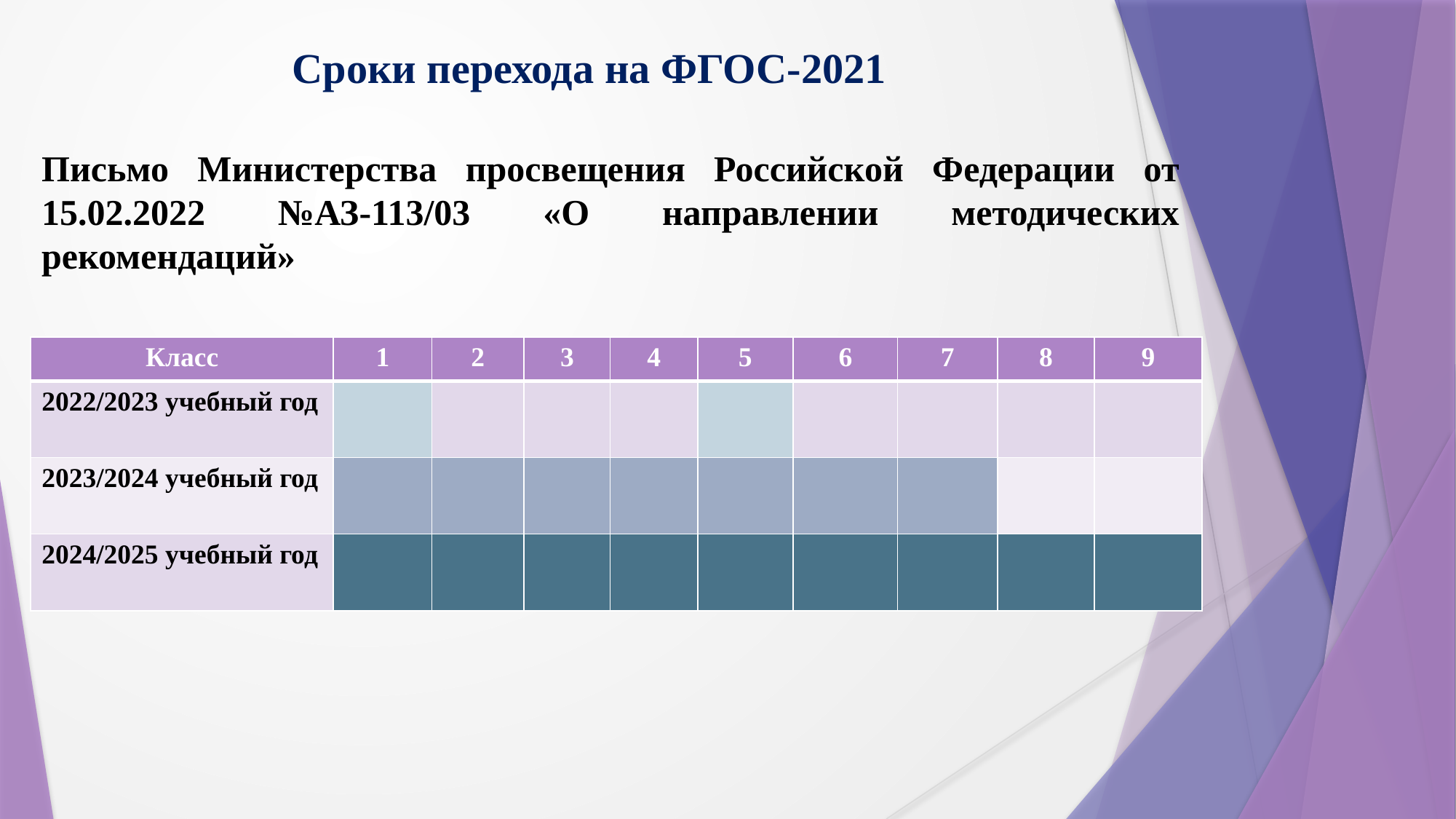

# Сроки перехода на ФГОС-2021
Письмо Министерства просвещения Российской Федерации от 15.02.2022 №АЗ-113/03 «О направлении методических рекомендаций»

| Класс | 1 | 2 | 3 | 4 | 5 | 6 | 7 | 8 | 9 |
| --- | --- | --- | --- | --- | --- | --- | --- | --- | --- |
| 2022/2023 учебный год |  |  |  |  |  |  |  |  |  |
| 2023/2024 учебный год |  |  |  |  |  |  |  |  |  |
| 2024/2025 учебный год |  |  |  |  |  |  |  |  |  |